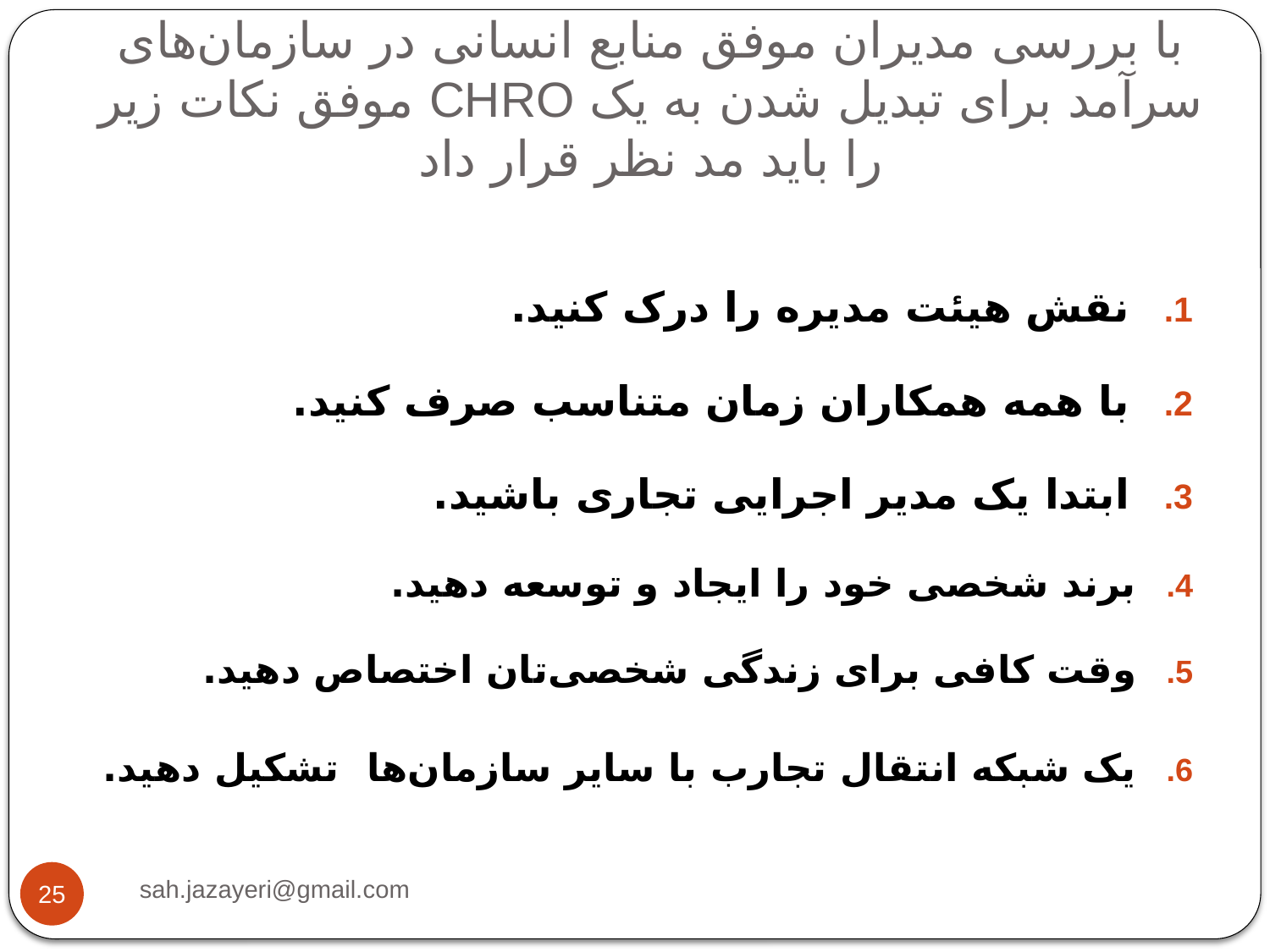

# با بررسی مدیران موفق منابع انسانی در سازمان‌های سرآمد برای تبدیل شدن به یک CHRO موفق نکات زیر را باید مد نظر قرار داد
نقش هیئت مدیره را درک کنید.
با همه همکاران زمان متناسب صرف کنید.
ابتدا یک مدیر اجرایی تجاری باشید.
برند شخصی خود را ایجاد و توسعه دهید.
وقت کافی برای زندگی شخصی‌تان اختصاص دهید.
یک شبکه انتقال تجارب با سایر سازمان‌ها  تشکیل دهید.
sah.jazayeri@gmail.com
25